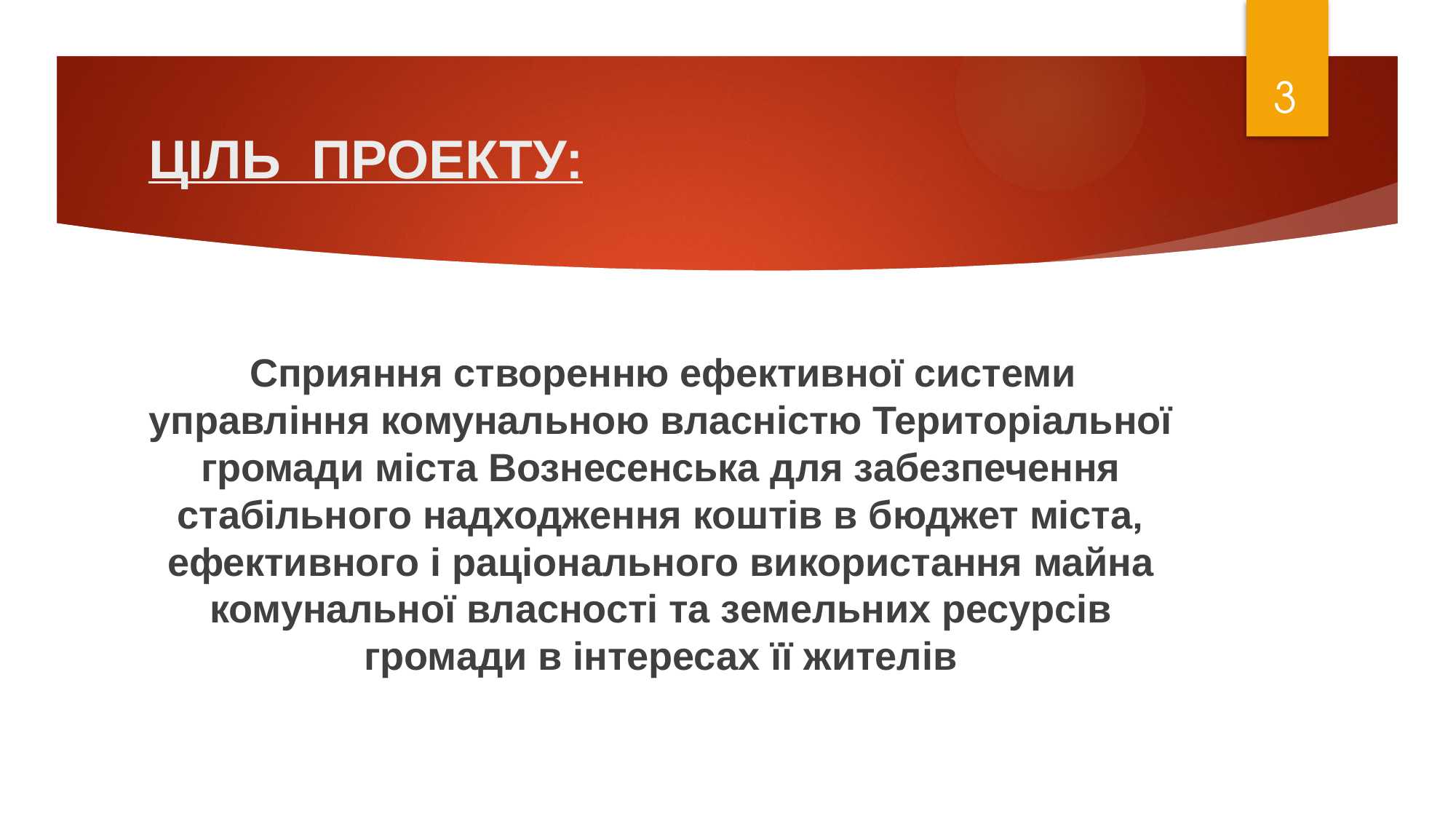

3
# ціль  проекту:

 Сприяння створенню ефективної системи управління комунальною власністю Територіальної громади міста Вознесенська для забезпечення стабільного надходження коштів в бюджет міста, ефективного і раціонального використання майна комунальної власності та земельних ресурсів громади в інтересах її жителів